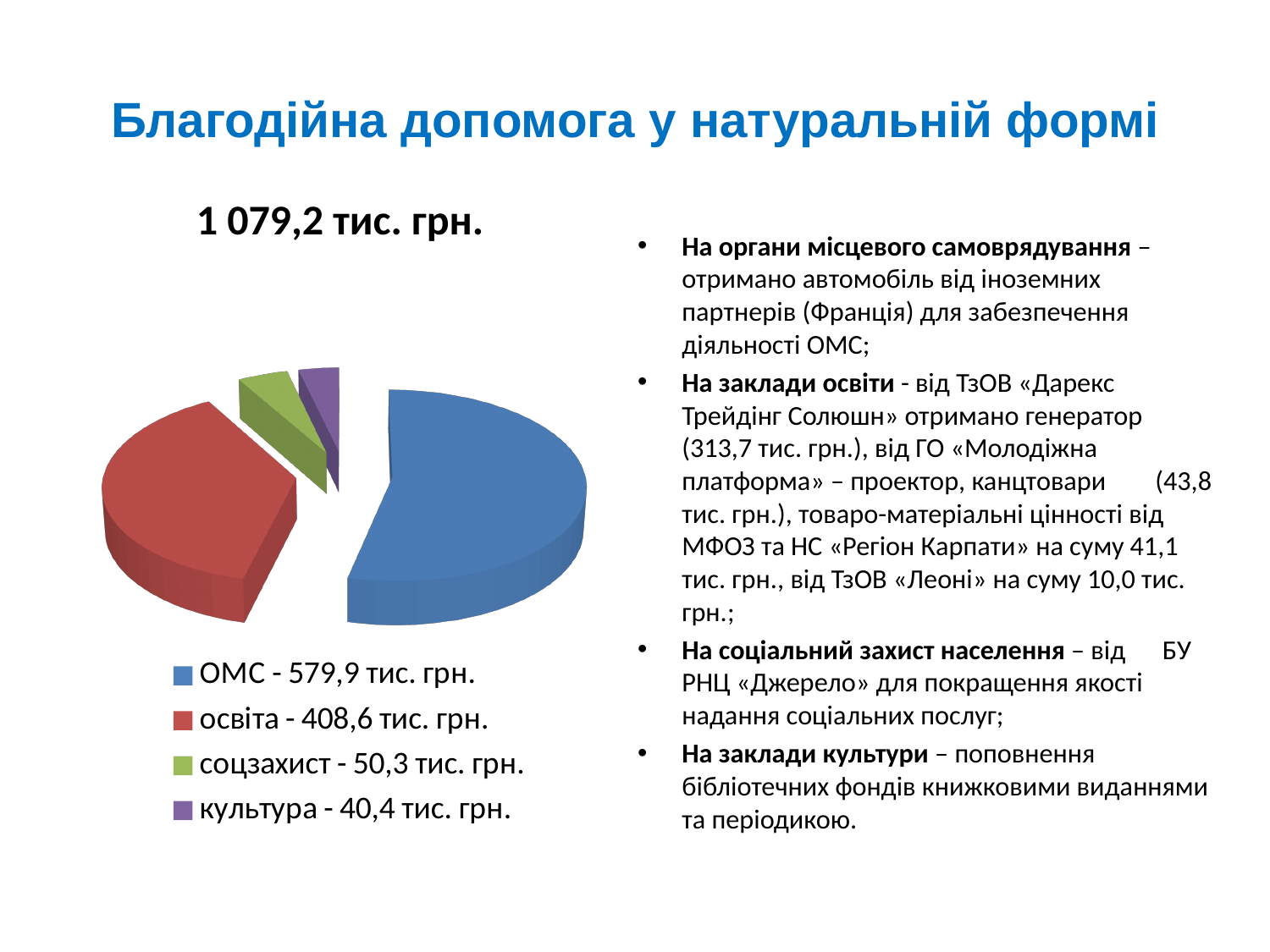

# Благодійна допомога у натуральній формі
1 079,2 тис. грн.

[unsupported chart]

На органи місцевого самоврядування – отримано автомобіль від іноземних партнерів (Франція) для забезпечення діяльності ОМС;
На заклади освіти - від ТзОВ «Дарекс Трейдінг Солюшн» отримано генератор (313,7 тис. грн.), від ГО «Молодіжна платформа» – проектор, канцтовари        (43,8 тис. грн.), товаро-матеріальні цінності від МФОЗ та НС «Регіон Карпати» на суму 41,1 тис. грн., від ТзОВ «Леоні» на суму 10,0 тис. грн.;
На соціальний захист населення – від      БУ РНЦ «Джерело» для покращення якості надання соціальних послуг;
На заклади культури – поповнення бібліотечних фондів книжковими виданнями та періодикою.